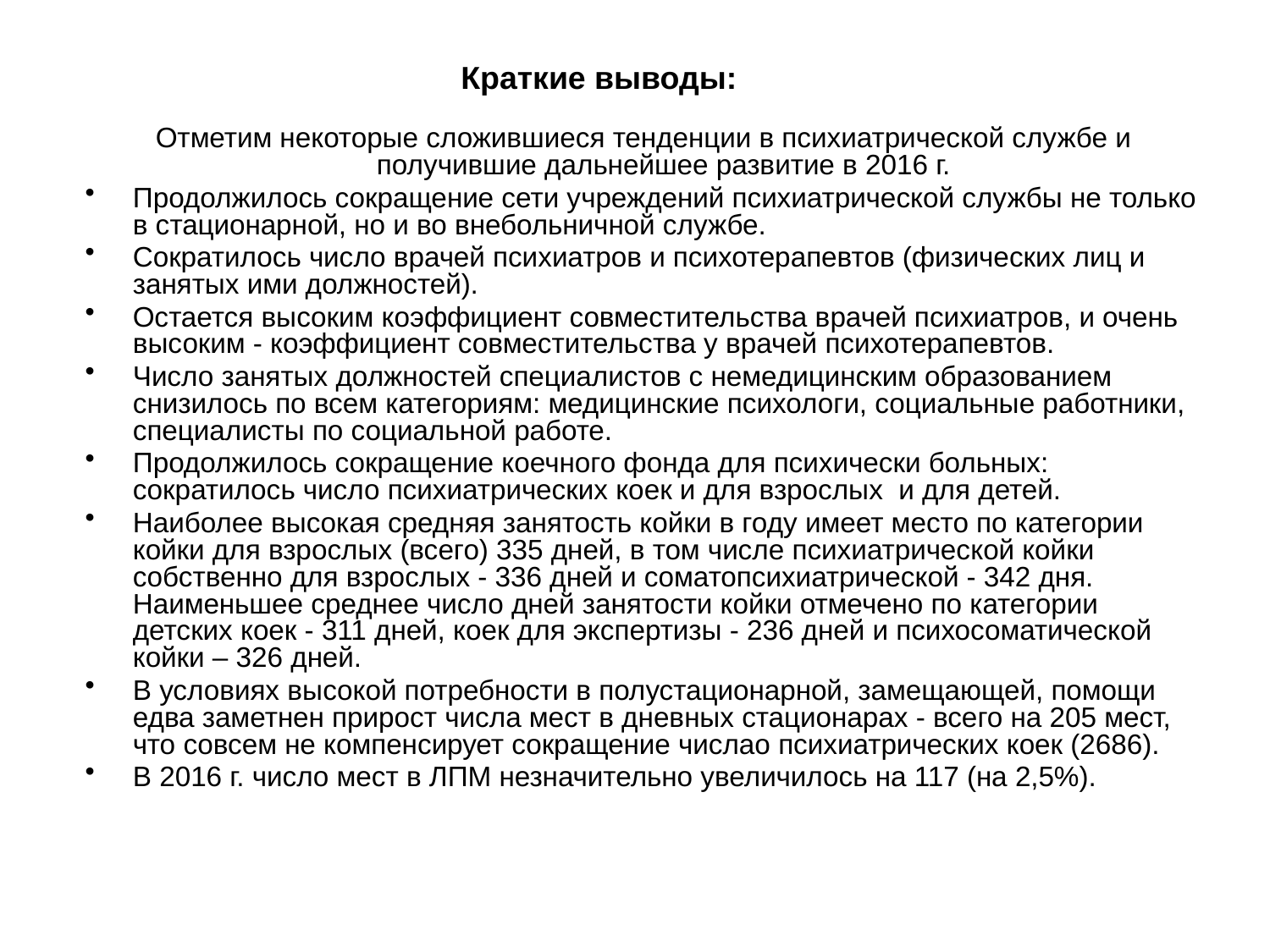

Краткие выводы:
Отметим некоторые сложившиеся тенденции в психиатрической службе и получившие дальнейшее развитие в 2016 г.
Продолжилось сокращение сети учреждений психиатрической службы не только в стационарной, но и во внебольничной службе.
Сократилось число врачей психиатров и психотерапевтов (физических лиц и занятых ими должностей).
Остается высоким коэффициент совместительства врачей психиатров, и очень высоким - коэффициент совместительства у врачей психотерапевтов.
Число занятых должностей специалистов с немедицинским образованием снизилось по всем категориям: медицинские психологи, социальные работники, специалисты по социальной работе.
Продолжилось сокращение коечного фонда для психически больных: сократилось число психиатрических коек и для взрослых  и для детей.
Наиболее высокая средняя занятость койки в году имеет место по категории койки для взрослых (всего) 335 дней, в том числе психиатрической койки собственно для взрослых - 336 дней и соматопсихиатрической - 342 дня. Наименьшее среднее число дней занятости койки отмечено по категории детских коек - 311 дней, коек для экспертизы - 236 дней и психосоматической койки – 326 дней.
В условиях высокой потребности в полустационарной, замещающей, помощи едва заметнен прирост числа мест в дневных стационарах - всего на 205 мест, что совсем не компенсирует сокращение числао психиатрических коек (2686).
В 2016 г. число мест в ЛПМ незначительно увеличилось на 117 (на 2,5%).